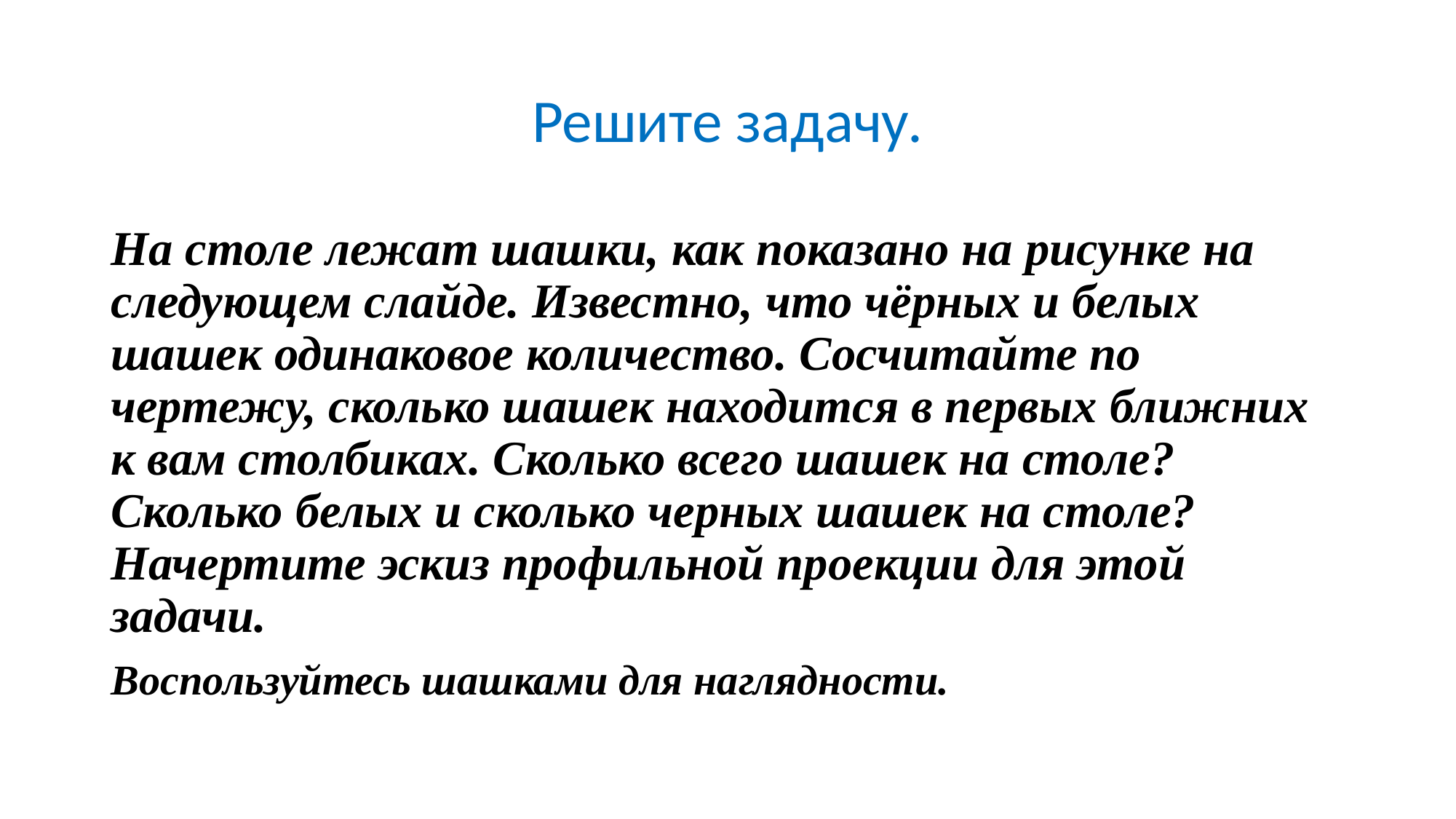

# Решите задачу.
На столе лежат шашки, как показано на рисунке на следующем слайде. Известно, что чёрных и белых шашек одинаковое количество. Сосчитайте по чертежу, сколько шашек находится в первых ближних к вам столбиках. Сколько всего шашек на столе? Сколько белых и сколько черных шашек на столе?  Начертите эскиз профильной проекции для этой задачи.
Воспользуйтесь шашками для наглядности.